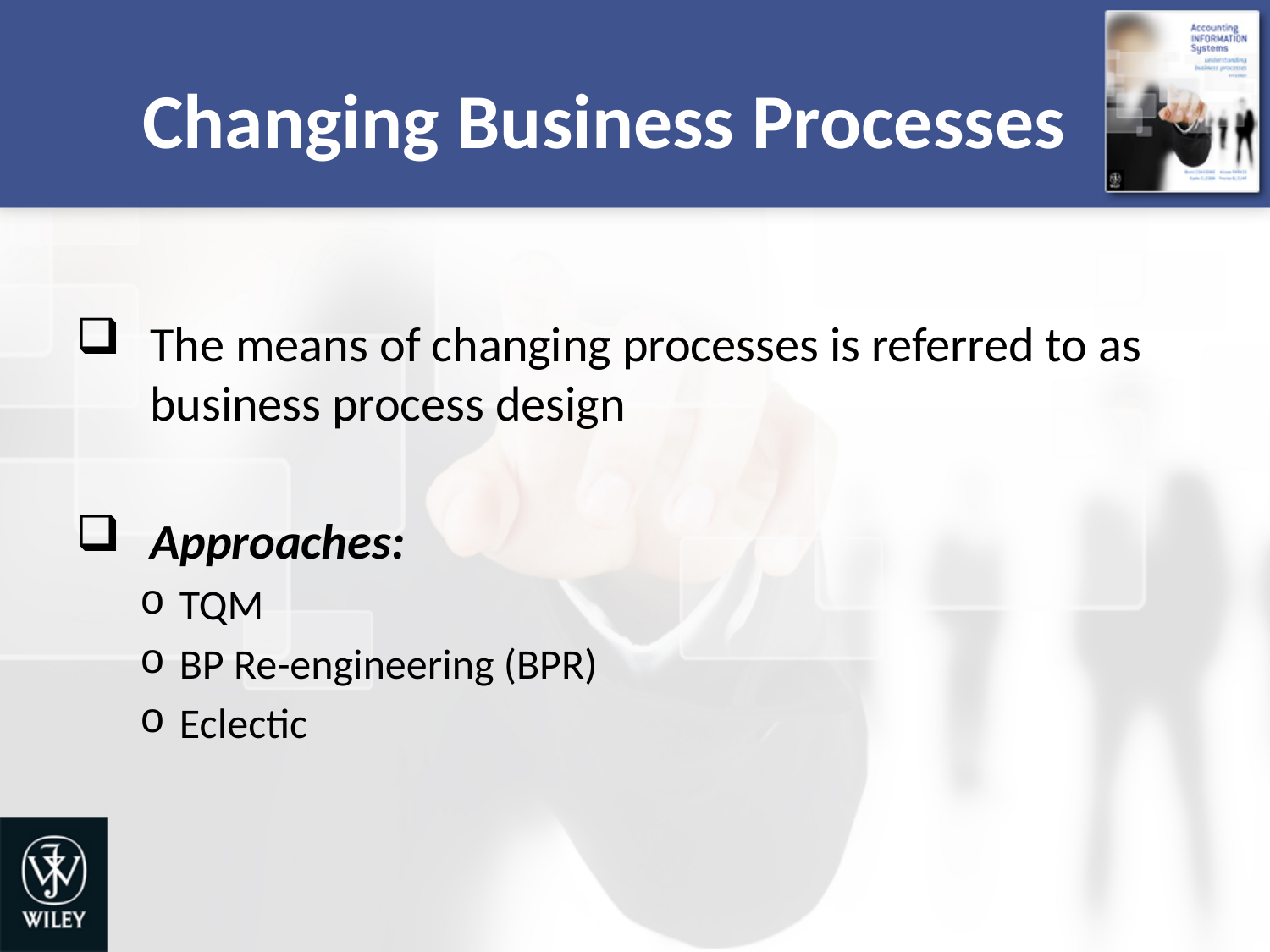

# Changing Business Processes
The means of changing processes is referred to as business process design

Approaches:
TQM
BP Re-engineering (BPR)
Eclectic